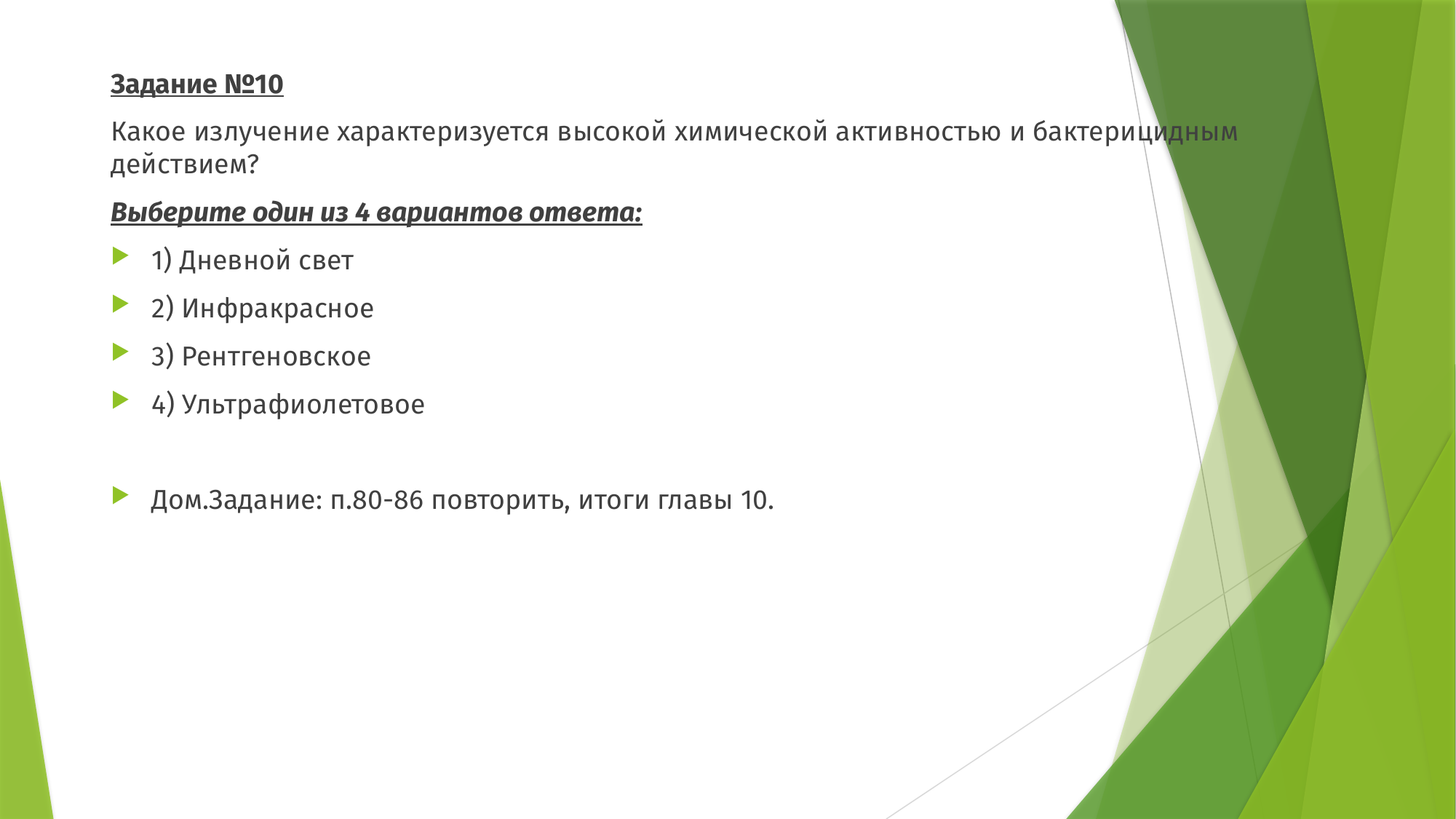

Задание №10
Какое излучение характеризуется высокой химической активностью и бактерицидным действием?
Выберите один из 4 вариантов ответа:
1) Дневной свет
2) Инфракрасное
3) Рентгеновское
4) Ультрафиолетовое

Дом.Задание: п.80-86 повторить, итоги главы 10.